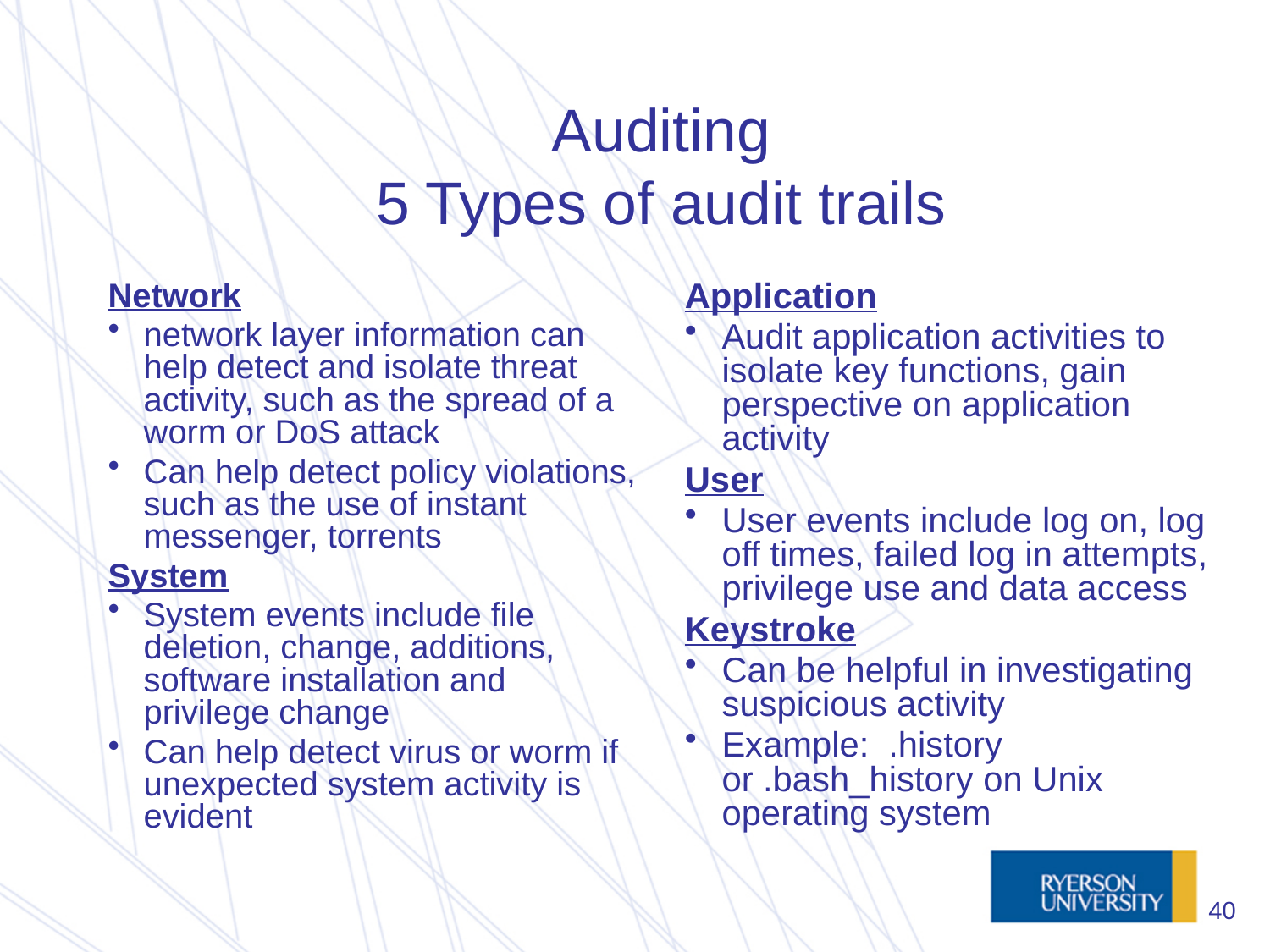

# Auditing 5 Types of audit trails
Network
network layer information can help detect and isolate threat activity, such as the spread of a worm or DoS attack
Can help detect policy violations, such as the use of instant messenger, torrents
System
System events include file deletion, change, additions, software installation and privilege change
Can help detect virus or worm if unexpected system activity is evident
Application
Audit application activities to isolate key functions, gain perspective on application activity
User
User events include log on, log off times, failed log in attempts, privilege use and data access
Keystroke
Can be helpful in investigating suspicious activity
Example:  .history or .bash_history on Unix operating system

40